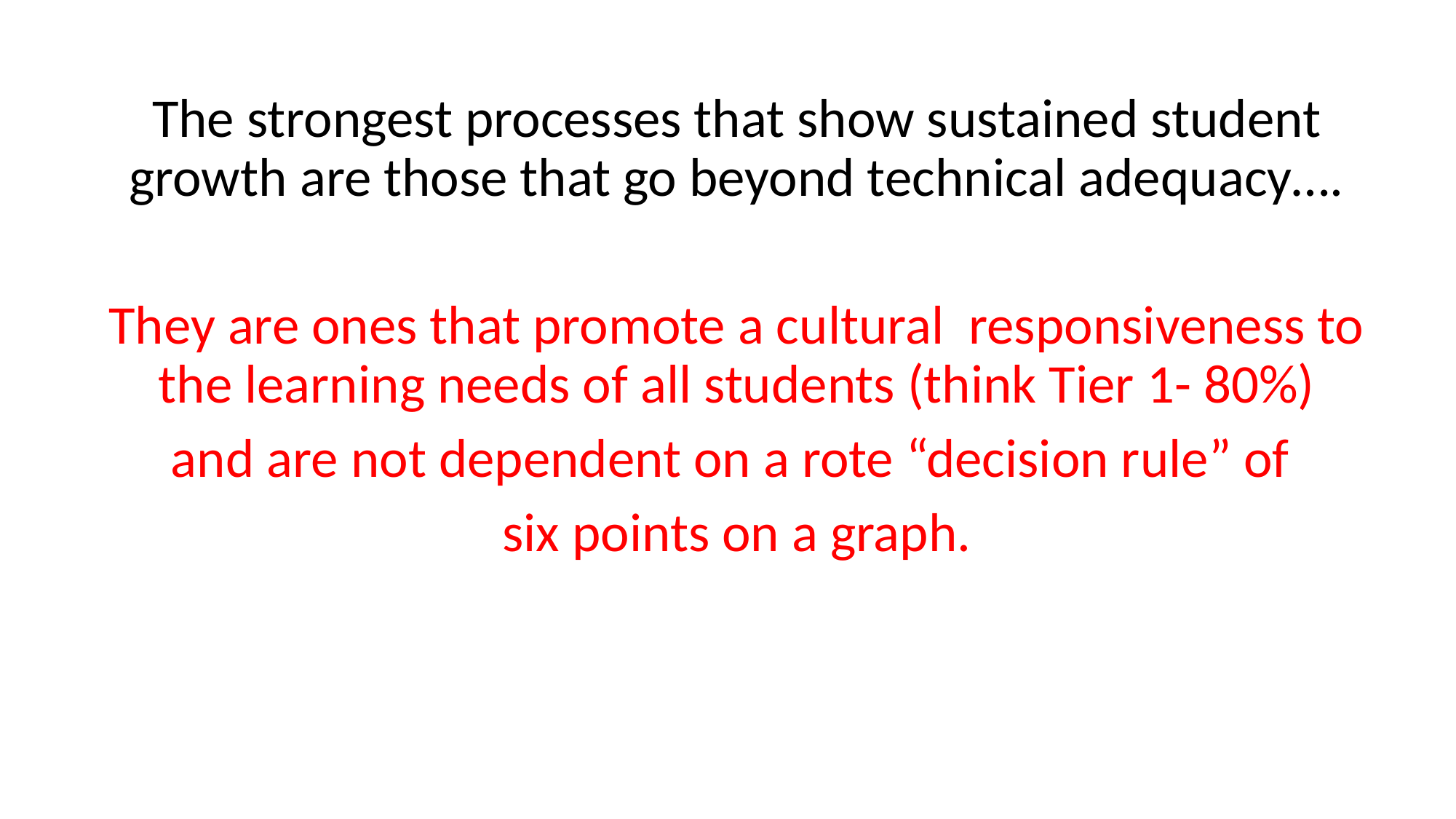

The strongest processes that show sustained student growth are those that go beyond technical adequacy….

They are ones that promote a cultural  responsiveness to the learning needs of all students (think Tier 1- 80%)
and are not dependent on a rote “decision rule” of
six points on a graph.